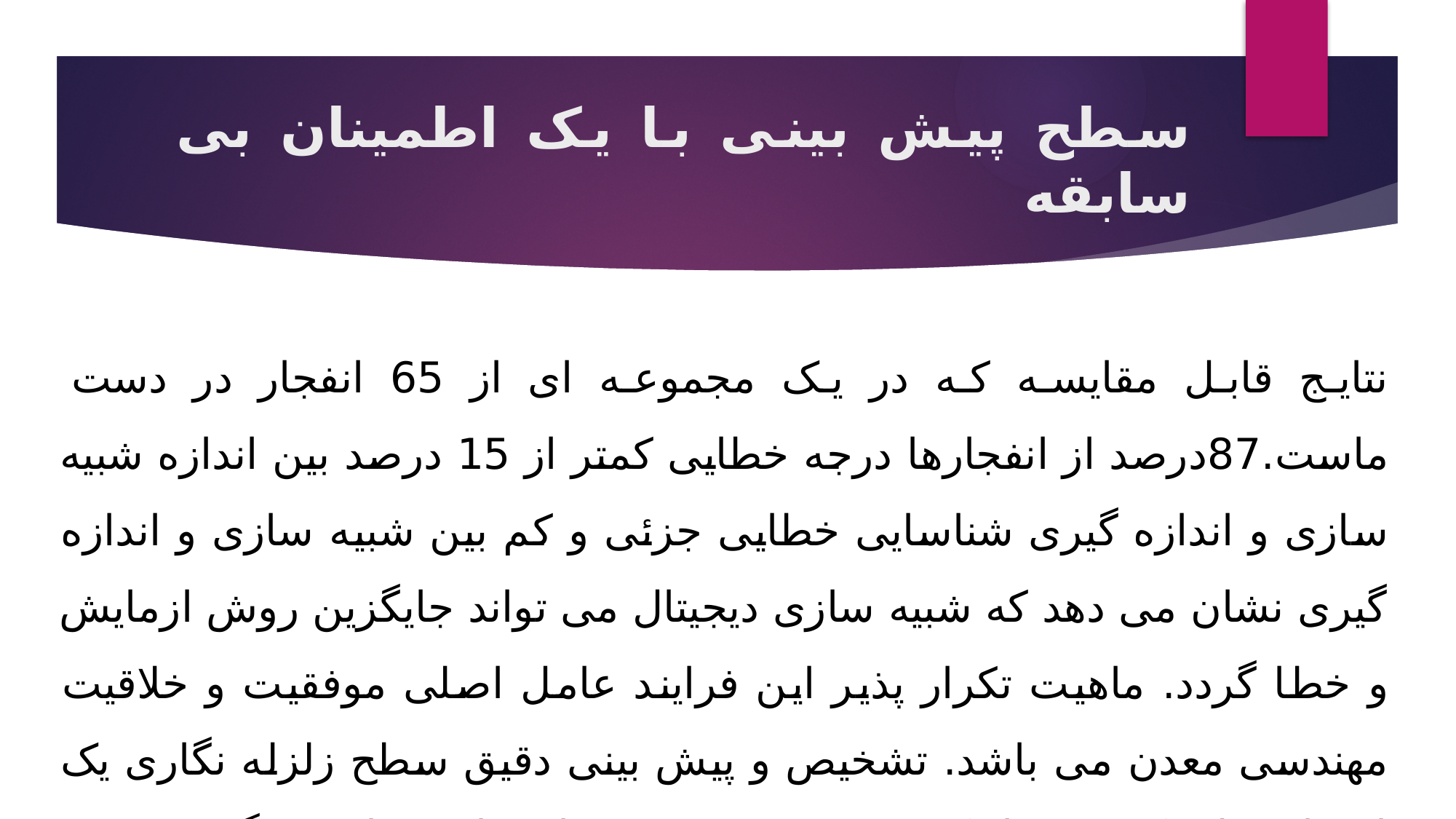

# سطح پیش بینی با یک اطمینان بی سابقه
نتایج قابل مقایسه که در یک مجموعه ای از 65 انفجار در دست ماست.87درصد از انفجارها درجه خطایی کمتر از 15 درصد بین اندازه شبیه سازی و اندازه گیری شناسایی خطایی جزئی و کم بین شبیه سازی و اندازه گیری نشان می دهد که شبیه سازی دیجیتال می تواند جایگزین روش ازمایش و خطا گردد. ماهیت تکرار پذیر این فرایند عامل اصلی موفقیت و خلاقیت مهندسی معدن می باشد. تشخیص و پیش بینی دقیق سطح زلزله نگاری یک انفجار خیلی کم توسط یک مهندس معدن مورد استفاده قرار می گیرد.